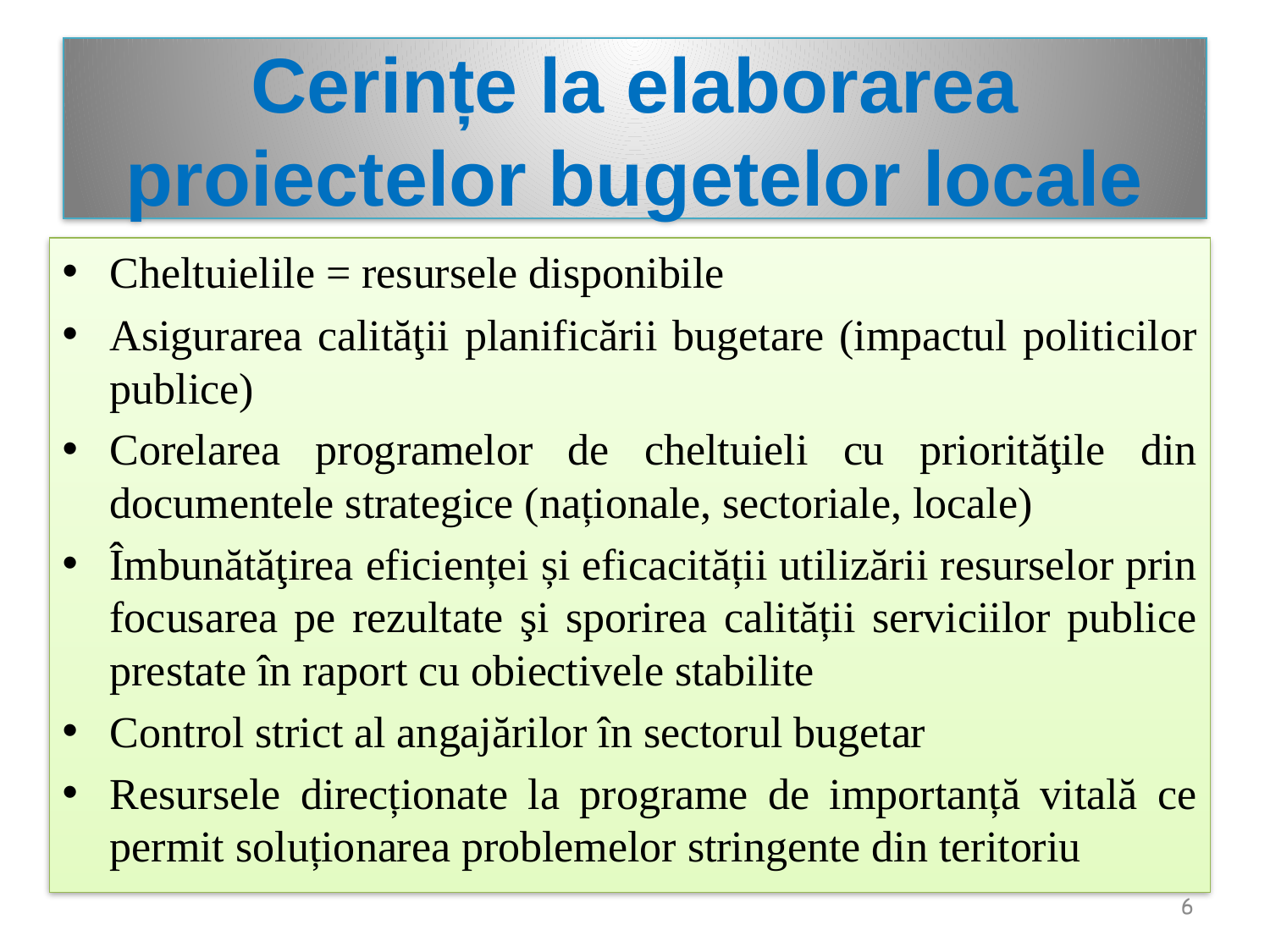

# Cerințe la elaborarea proiectelor bugetelor locale
Cheltuielile = resursele disponibile
Asigurarea calităţii planificării bugetare (impactul politicilor publice)
Corelarea programelor de cheltuieli cu priorităţile din documentele strategice (naționale, sectoriale, locale)
Îmbunătăţirea eficienței și eficacității utilizării resurselor prin focusarea pe rezultate şi sporirea calității serviciilor publice prestate în raport cu obiectivele stabilite
Control strict al angajărilor în sectorul bugetar
Resursele direcționate la programe de importanță vitală ce permit soluționarea problemelor stringente din teritoriu

6